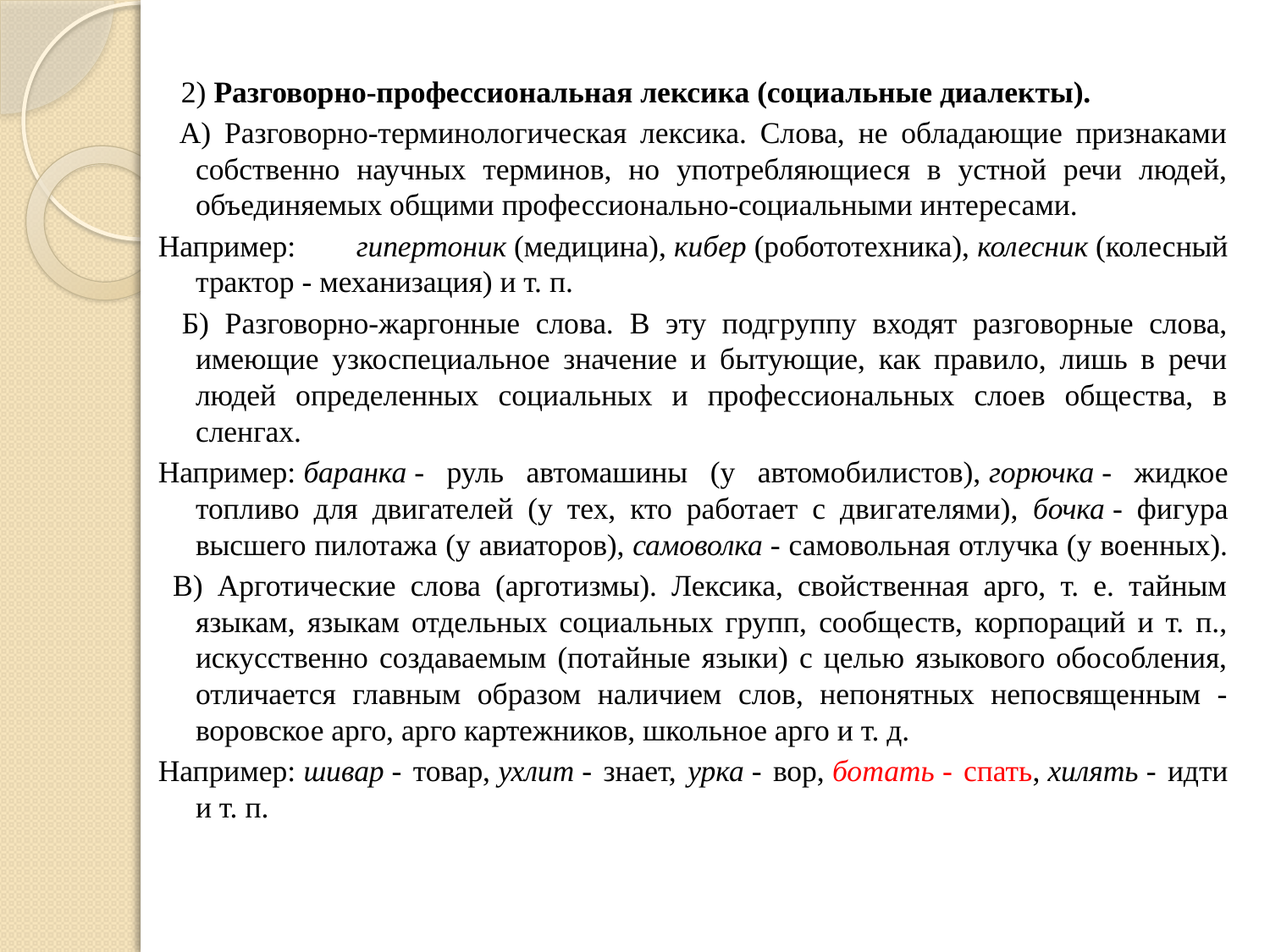

2) Разговорно-профессиональная лексика (социальные диалекты).
  А) Разговорно-терминологическая лексика. Слова, не обладающие признаками собственно научных терминов, но употребляющиеся в устной речи людей, объединяемых общими профессионально-социальными интересами.
Например: гипертоник (медицина), кибер (робототехника), колесник (колесный трактор - механизация) и т. п.
  Б) Разговорно-жаргонные слова. В эту подгруппу входят разговорные слова, имеющие узкоспециальное значение и бытующие, как правило, лишь в речи людей определенных социальных и профессиональных слоев общества, в сленгах.
Например: баранка - руль автомашины (у автомобилистов), горючка - жидкое топливо для двигателей (у тех, кто работает с двигателями), бочка - фигура высшего пилотажа (у авиаторов), самоволка - самовольная отлучка (у военных).
 В) Арготические слова (арготизмы). Лексика, свойственная арго, т. е. тайным языкам, языкам отдельных социальных групп, сообществ, корпораций и т. п., искусственно создаваемым (потайные языки) с целью языкового обособления, отличается главным образом наличием слов, непонятных непосвященным - воровское арго, арго картежников, школьное арго и т. д.
Например: шивар - товар, ухлит - знает, урка - вор, ботать - спать, хилять - идти и т. п.